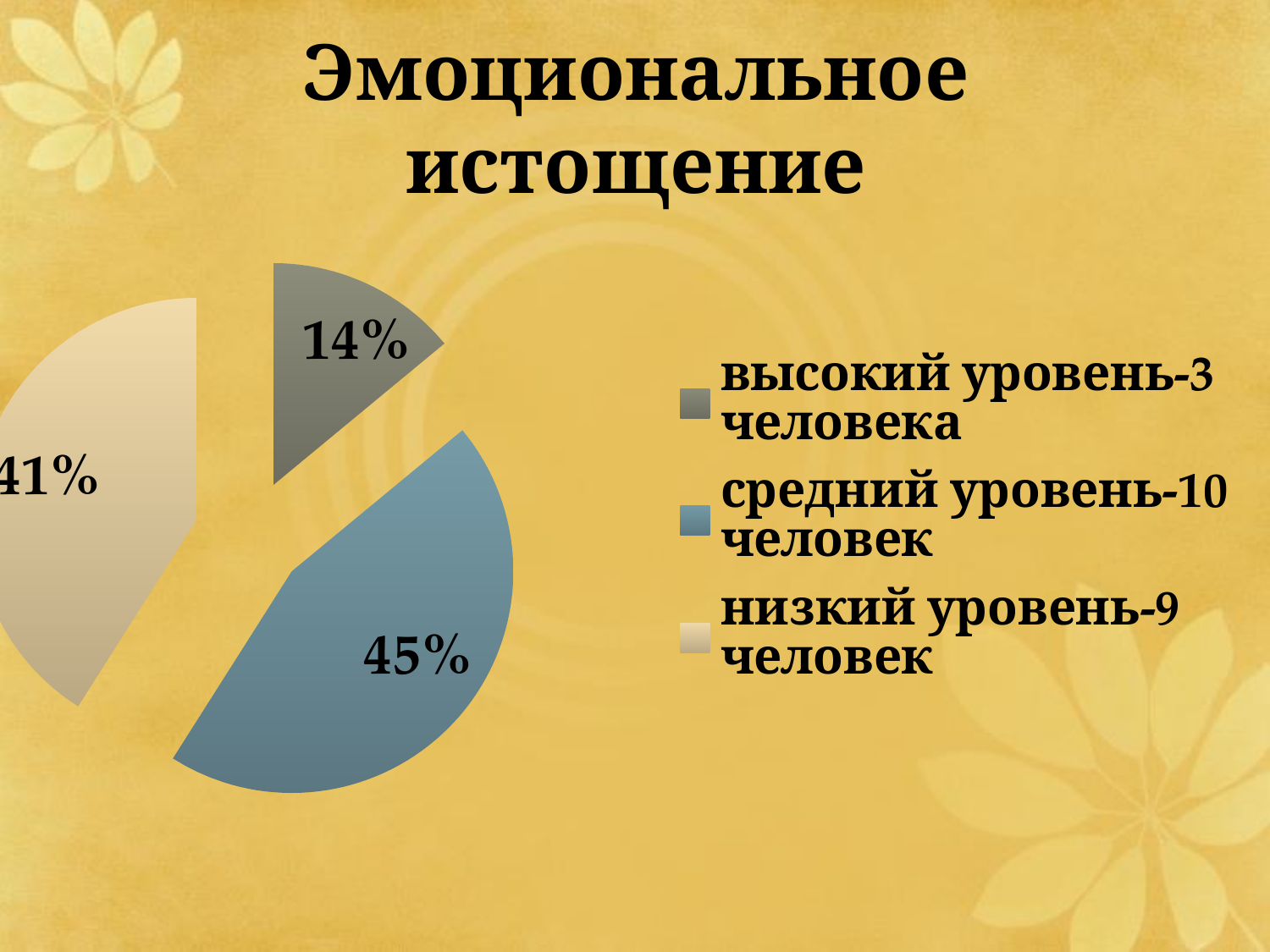

# Эмоциональное истощение

### Chart

| Category | Столбец1 |
|---|---|
| высокий уровень-3 человека | 14.0 |
| средний уровень-10 человек | 45.0 |
| низкий уровень-9 человек | 41.0 |